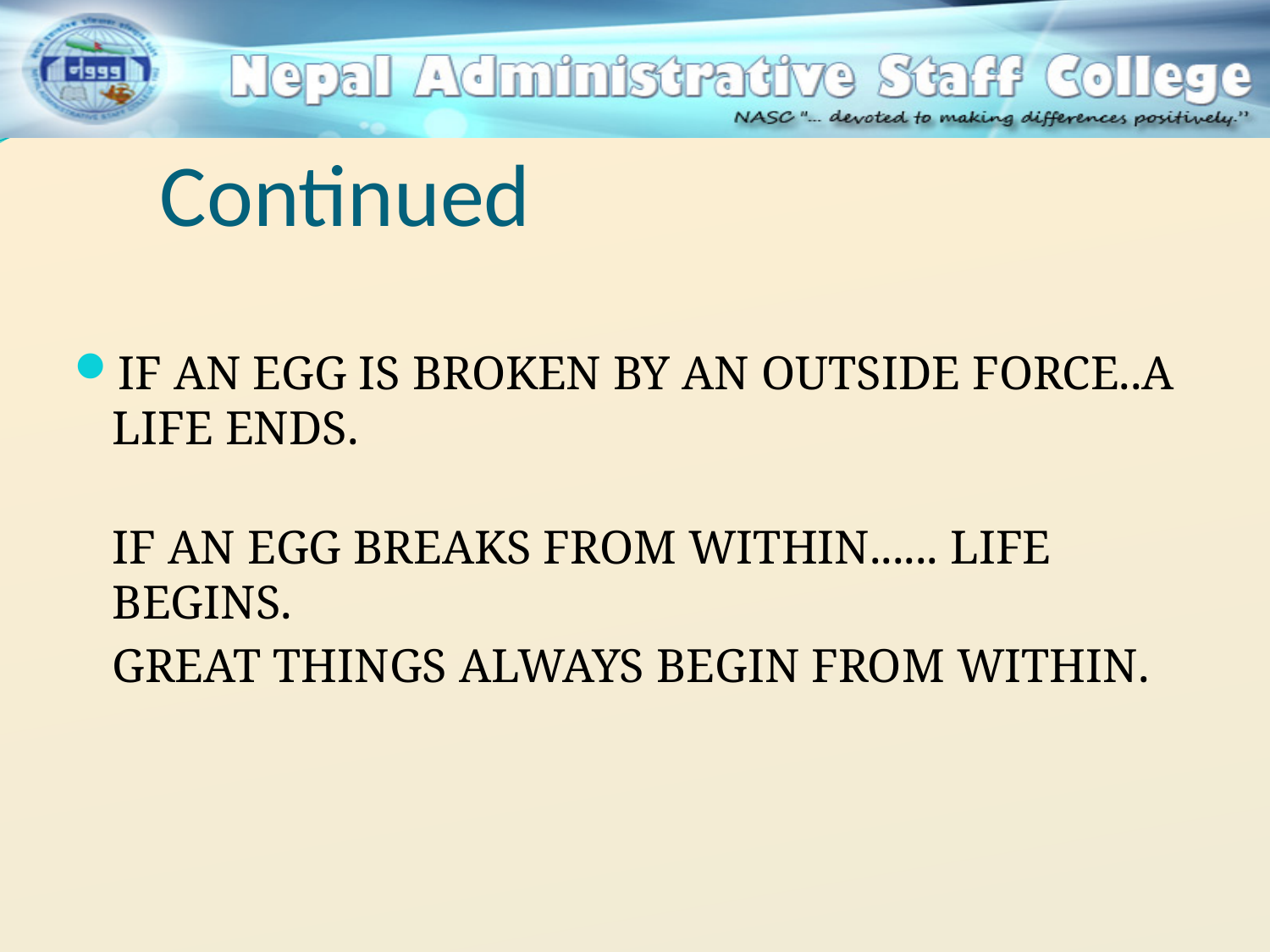

# Continued
IF AN EGG IS BROKEN BY AN OUTSIDE FORCE..A LIFE ENDS.
IF AN EGG BREAKS FROM WITHIN...... LIFE BEGINS.
	GREAT THINGS ALWAYS BEGIN FROM WITHIN.